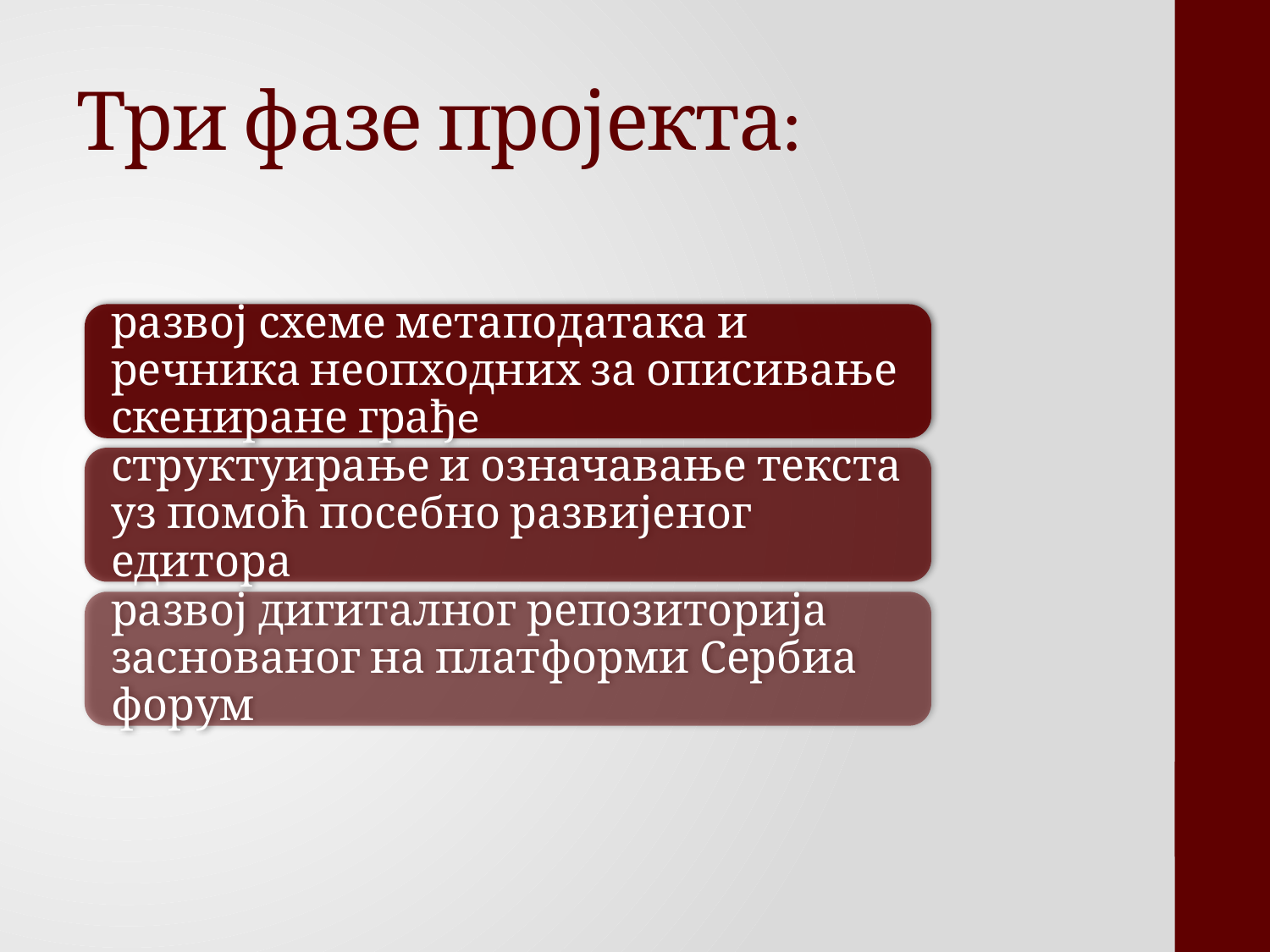

# Три фазе пројекта:
развој схеме метаподатака и речника неопходних за описивање скениране грађе
структуирање и означавање текста уз помоћ посебно развијеног едитора
развој дигиталног репозиторија заснованог на платформи Сербиа форум